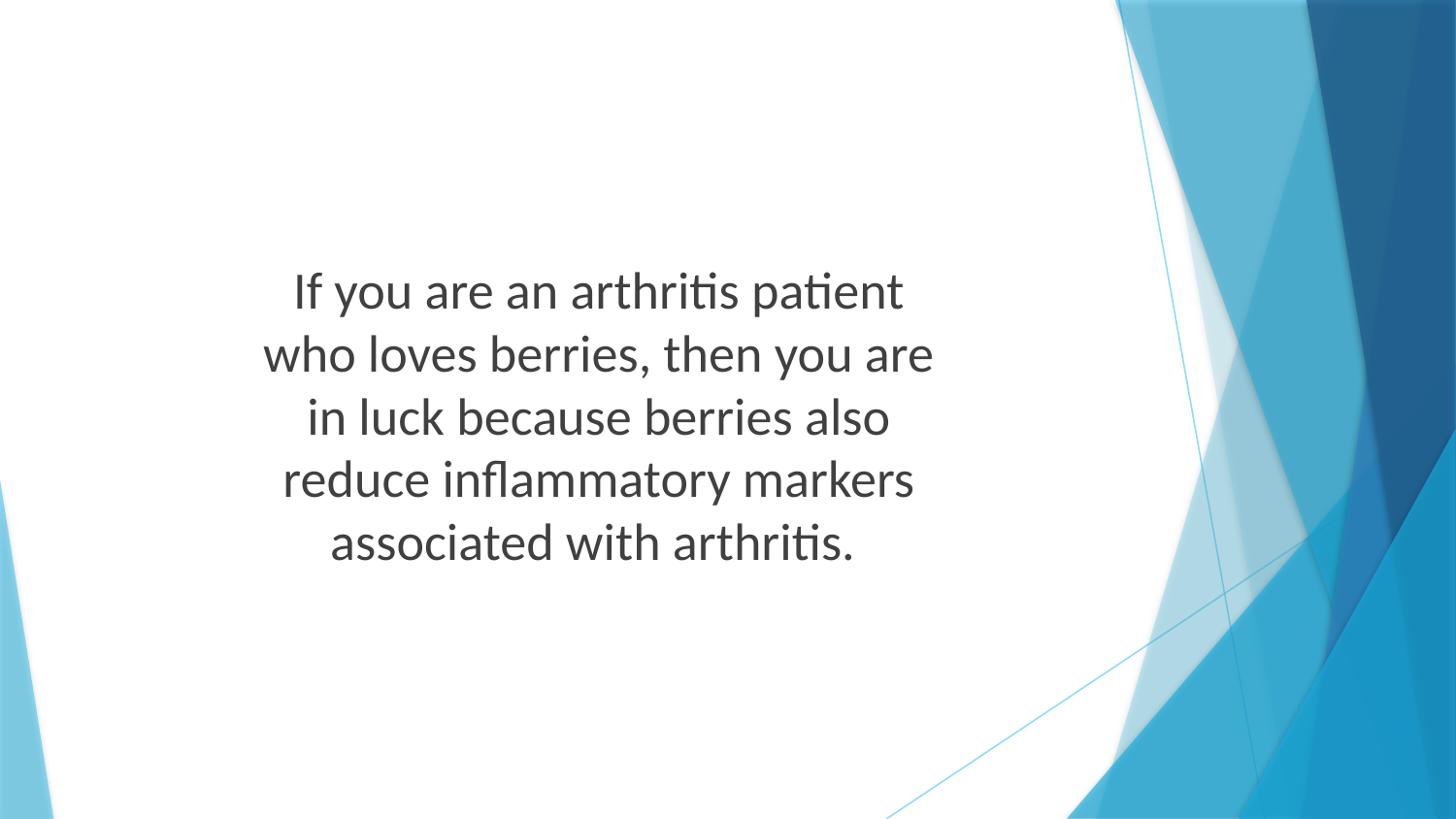

If you are an arthritis patient
who loves berries, then you are
in luck because berries also
reduce inflammatory markers
associated with arthritis.